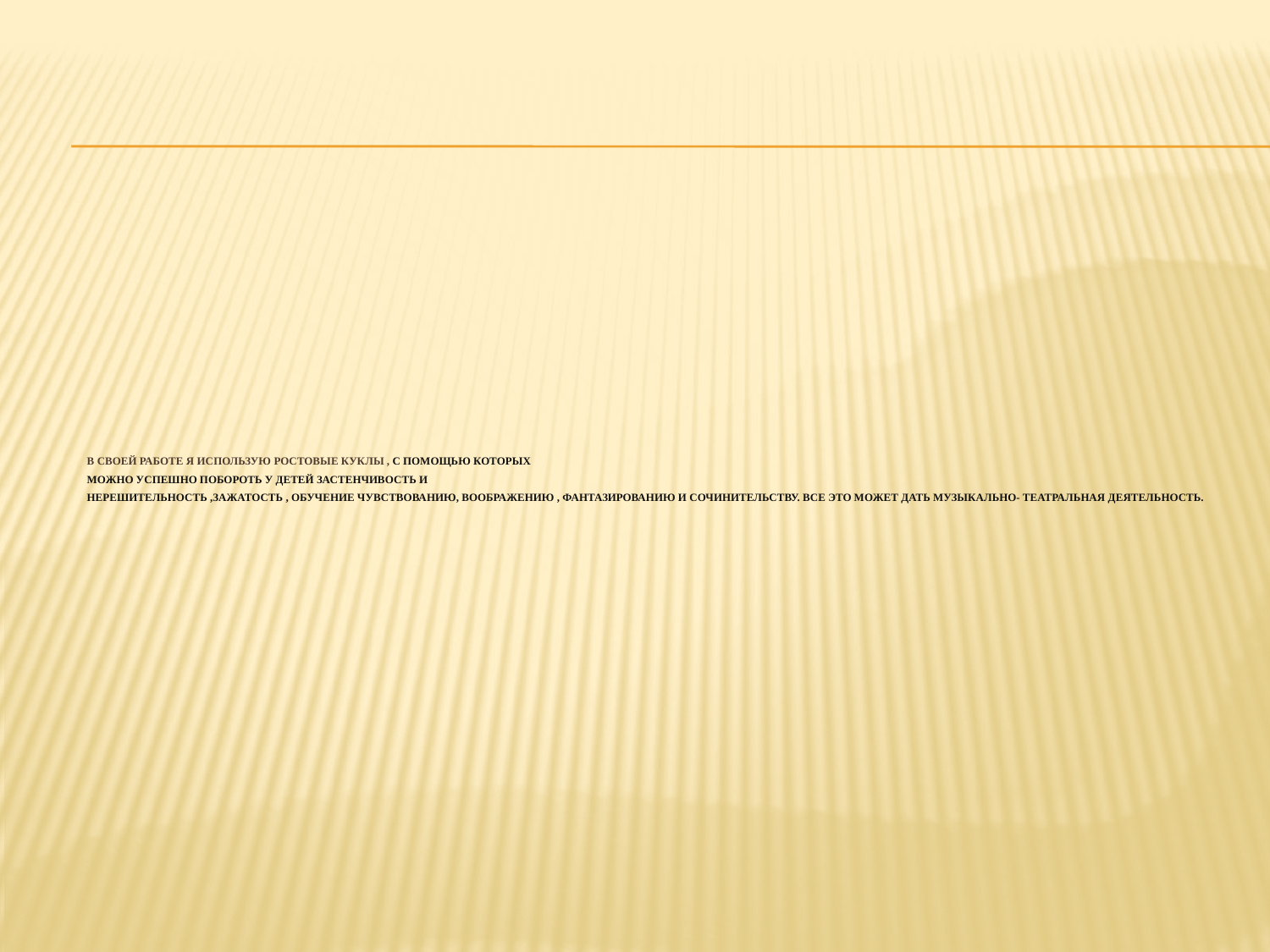

# В своей работе я использую ростовые куклы , С помощью которых можно успешно побороть у детей застенчивость и нерешительность ,зажатость , обучение чувствованию, воображению , фантазированию и сочинительству. Все это может дать музыкально- театральная деятельность.